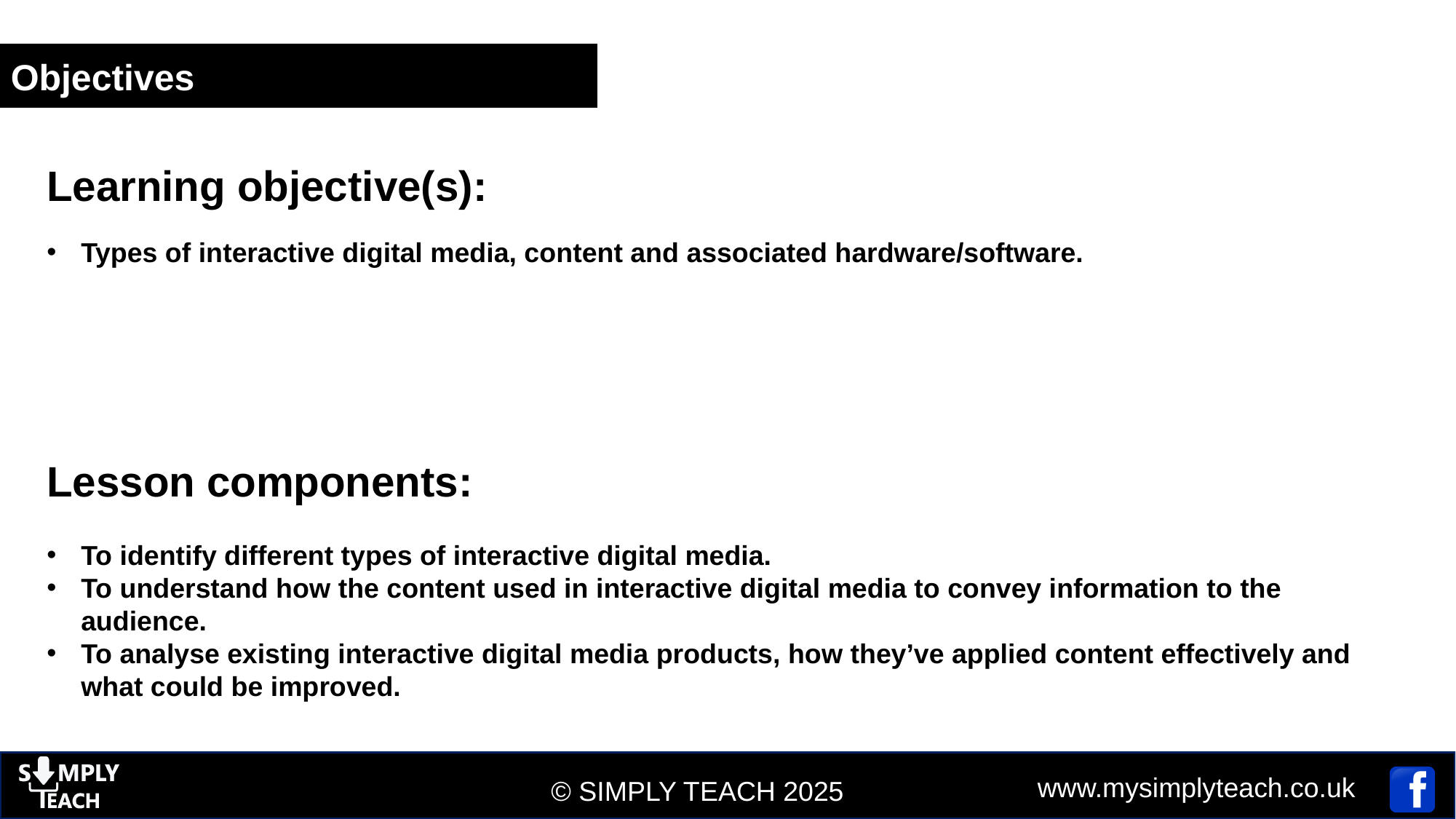

Objectives
Learning objective(s):

Types of interactive digital media, content and associated hardware/software.
Lesson components:

To identify different types of interactive digital media.
To understand how the content used in interactive digital media to convey information to the audience.
To analyse existing interactive digital media products, how they’ve applied content effectively and what could be improved.